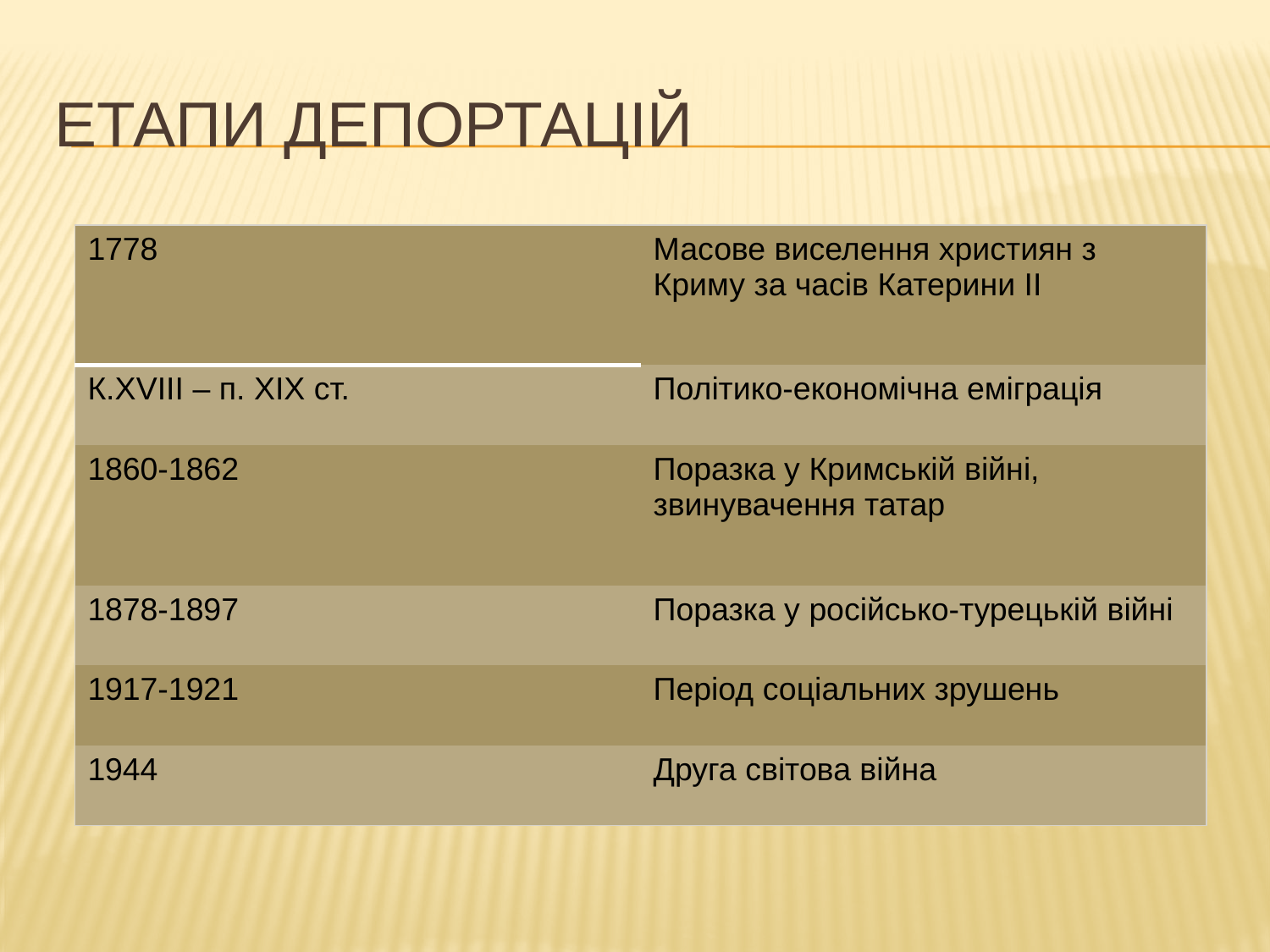

# Етапи депортацій
| 1778 | Масове виселення християн з Криму за часів Катерини ІІ |
| --- | --- |
| К.ХVIII – п. ХІХ ст. | Політико-економічна еміграція |
| 1860-1862 | Поразка у Кримській війні, звинувачення татар |
| 1878-1897 | Поразка у російсько-турецькій війні |
| 1917-1921 | Період соціальних зрушень |
| 1944 | Друга світова війна |